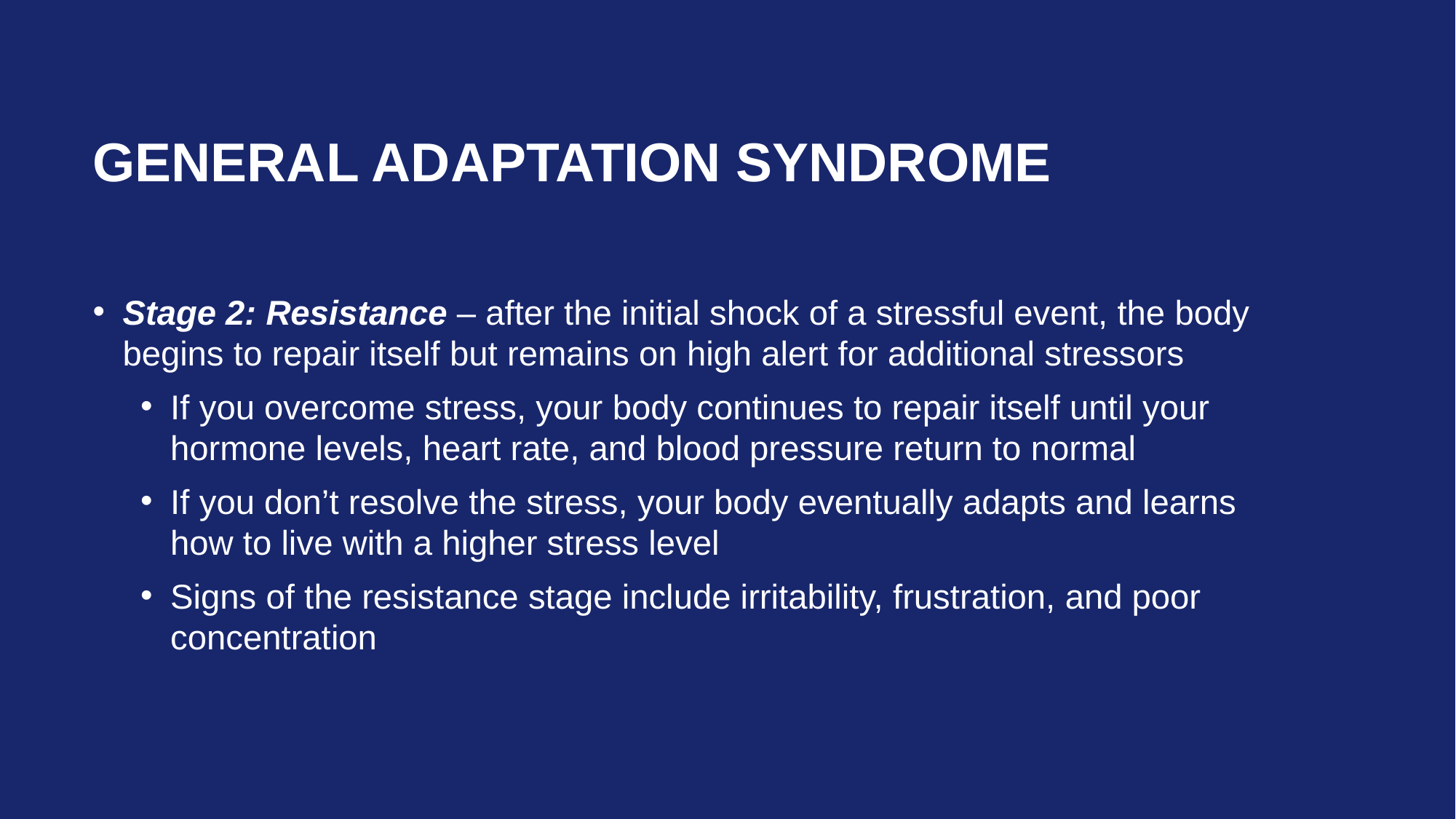

# General adaptation syndrome
Stage 2: Resistance – after the initial shock of a stressful event, the body begins to repair itself but remains on high alert for additional stressors
If you overcome stress, your body continues to repair itself until your hormone levels, heart rate, and blood pressure return to normal
If you don’t resolve the stress, your body eventually adapts and learns how to live with a higher stress level
Signs of the resistance stage include irritability, frustration, and poor concentration